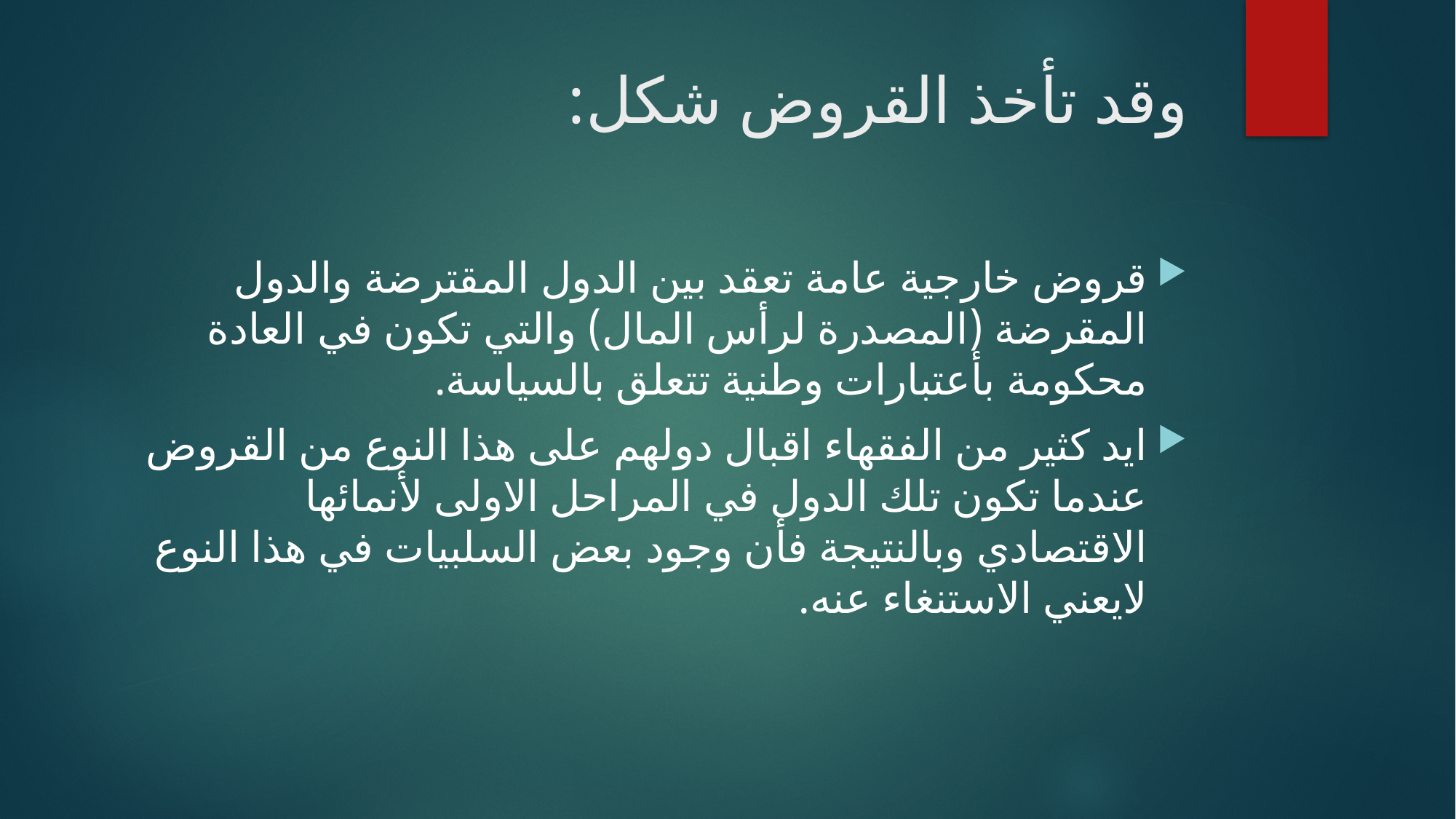

# وقد تأخذ القروض شكل:
قروض خارجية عامة تعقد بين الدول المقترضة والدول المقرضة (المصدرة لرأس المال) والتي تكون في العادة محكومة بأعتبارات وطنية تتعلق بالسياسة.
ايد كثير من الفقهاء اقبال دولهم على هذا النوع من القروض عندما تكون تلك الدول في المراحل الاولى لأنمائها الاقتصادي وبالنتيجة فأن وجود بعض السلبيات في هذا النوع لايعني الاستنغاء عنه.